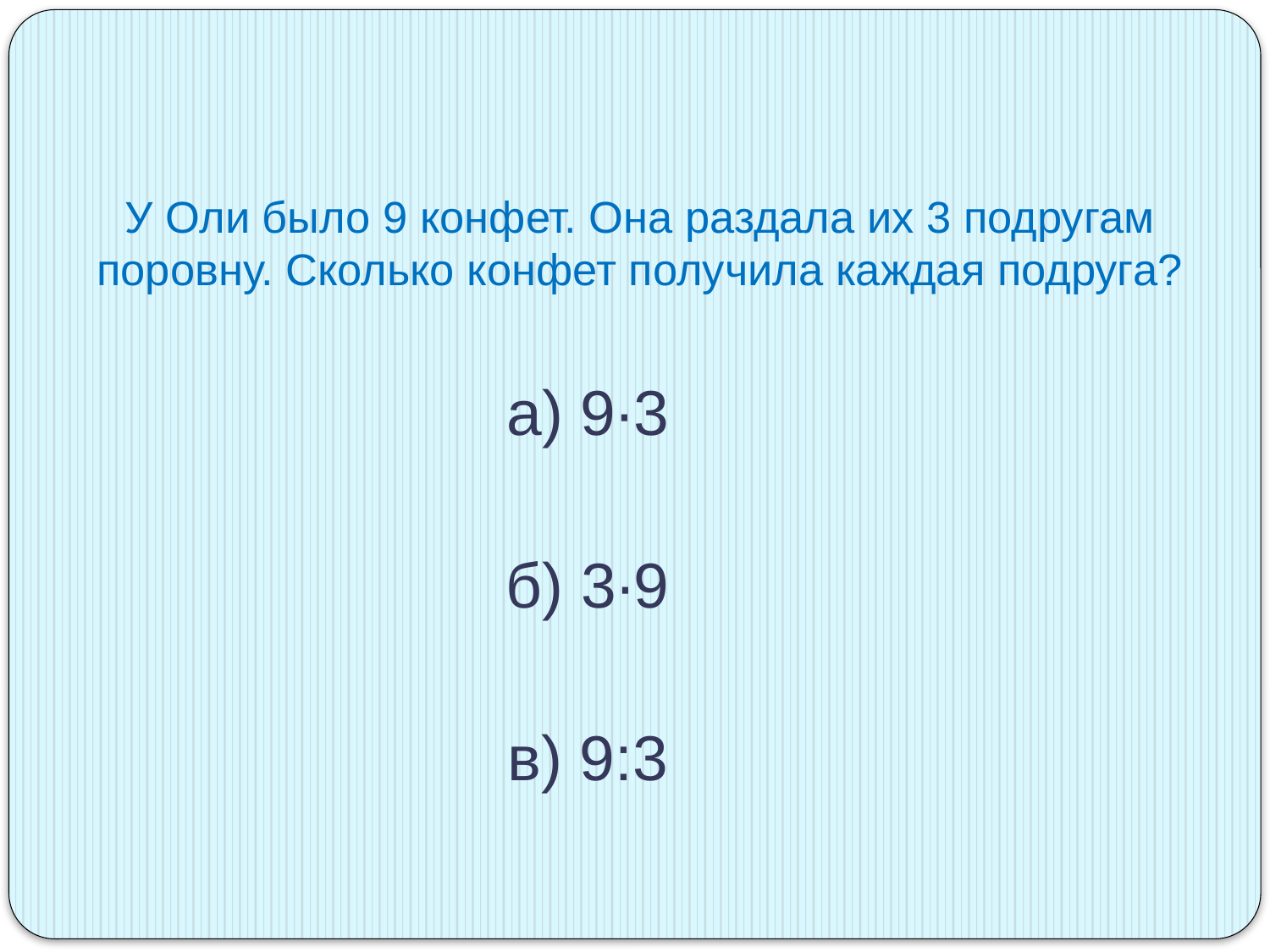

# У Оли было 9 конфет. Она раздала их 3 подругам поровну. Сколько конфет получила каждая подруга?

а) 9∙3

б) 3∙9

в) 9:3